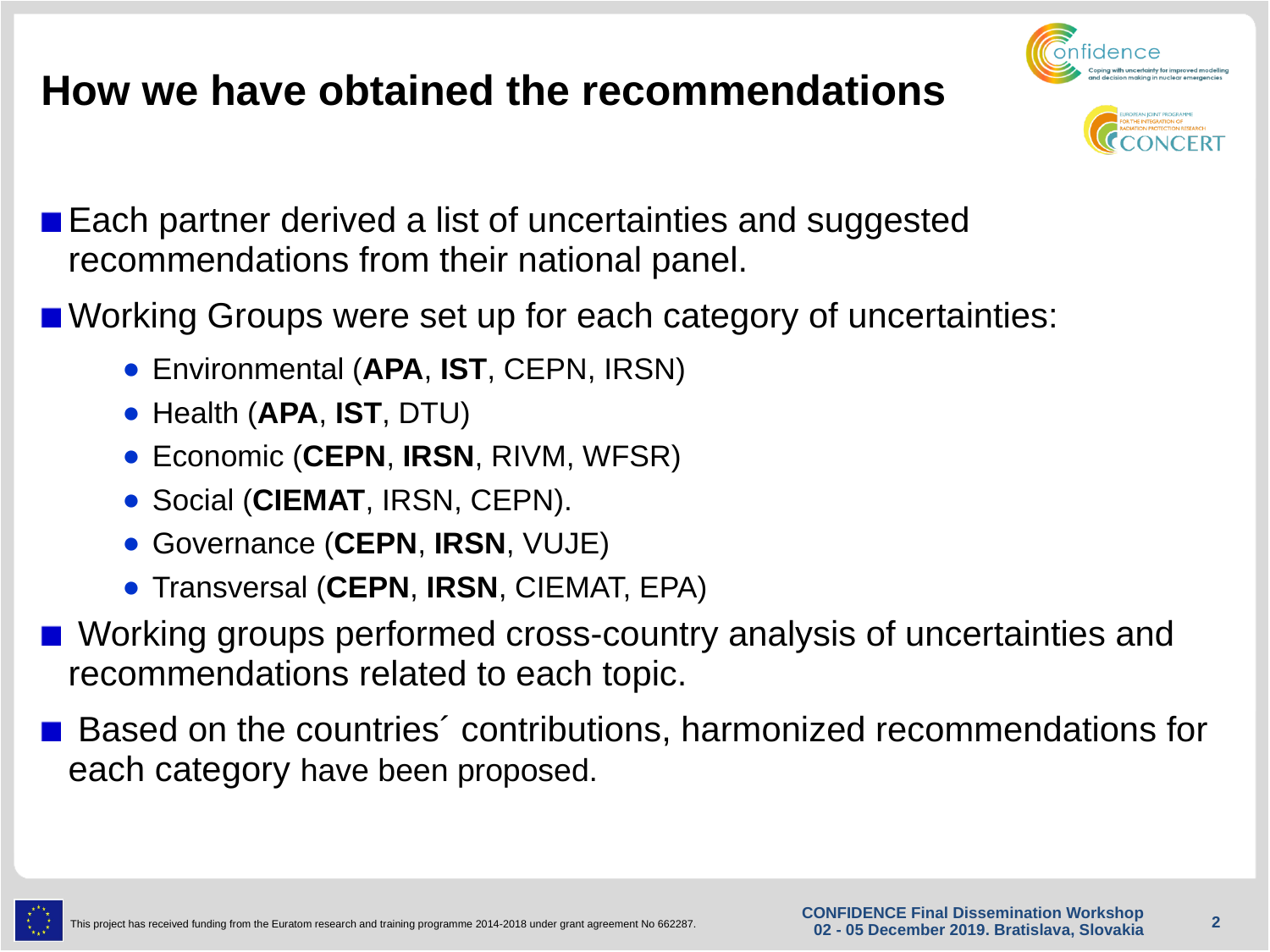

# How we have obtained the recommendations
Each partner derived a list of uncertainties and suggested recommendations from their national panel.
Working Groups were set up for each category of uncertainties:
 Environmental (APA, IST, CEPN, IRSN)
 Health (APA, IST, DTU)
 Economic (CEPN, IRSN, RIVM, WFSR)
 Social (CIEMAT, IRSN, CEPN).
 Governance (CEPN, IRSN, VUJE)
 Transversal (CEPN, IRSN, CIEMAT, EPA)
 Working groups performed cross-country analysis of uncertainties and recommendations related to each topic.
 Based on the countries´ contributions, harmonized recommendations for each category have been proposed.
CONFIDENCE Final Dissemination Workshop  02 - 05 December 2019. Bratislava, Slovakia
2